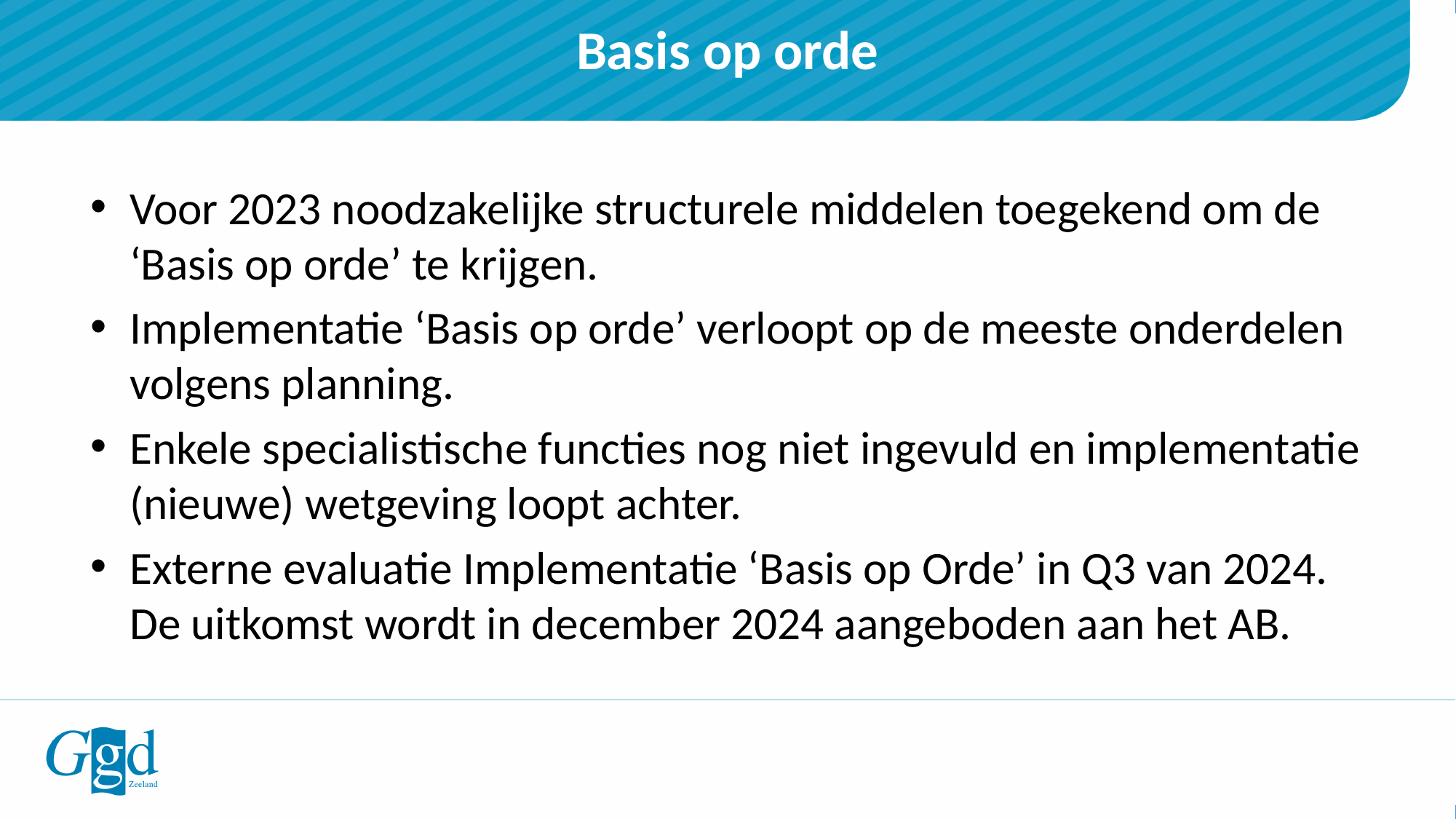

# Basis op orde
Voor 2023 noodzakelijke structurele middelen toegekend om de ‘Basis op orde’ te krijgen.
Implementatie ‘Basis op orde’ verloopt op de meeste onderdelen volgens planning.
Enkele specialistische functies nog niet ingevuld en implementatie (nieuwe) wetgeving loopt achter.
Externe evaluatie Implementatie ‘Basis op Orde’ in Q3 van 2024. De uitkomst wordt in december 2024 aangeboden aan het AB.